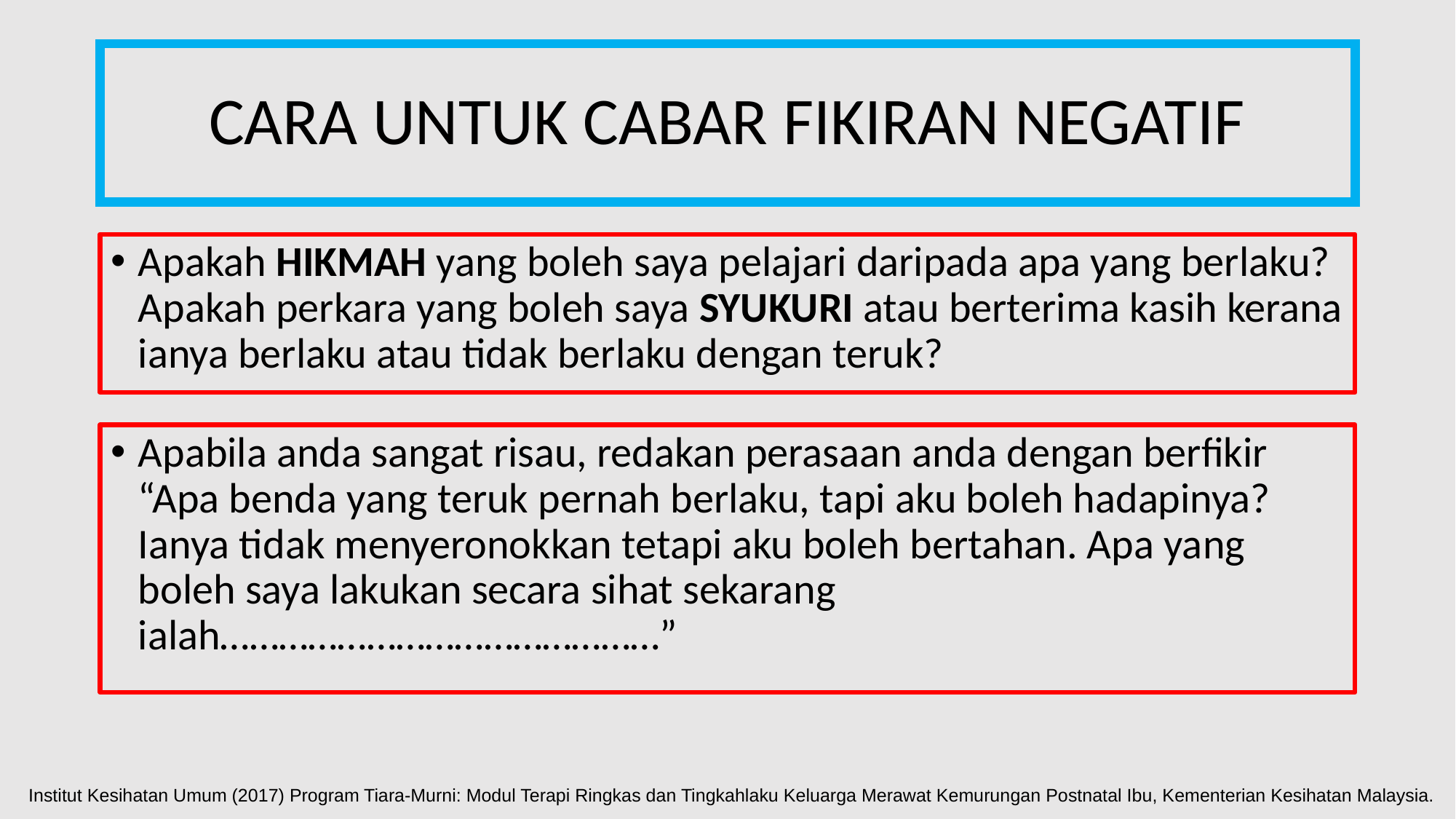

# CARA UNTUK CABAR FIKIRAN NEGATIF
Apakah HIKMAH yang boleh saya pelajari daripada apa yang berlaku? Apakah perkara yang boleh saya SYUKURI atau berterima kasih kerana ianya berlaku atau tidak berlaku dengan teruk?

Apabila anda sangat risau, redakan perasaan anda dengan berfikir “Apa benda yang teruk pernah berlaku, tapi aku boleh hadapinya? Ianya tidak menyeronokkan tetapi aku boleh bertahan. Apa yang boleh saya lakukan secara sihat sekarang ialah………………………………………”

Institut Kesihatan Umum (2017) Program Tiara-Murni: Modul Terapi Ringkas dan Tingkahlaku Keluarga Merawat Kemurungan Postnatal Ibu, Kementerian Kesihatan Malaysia.